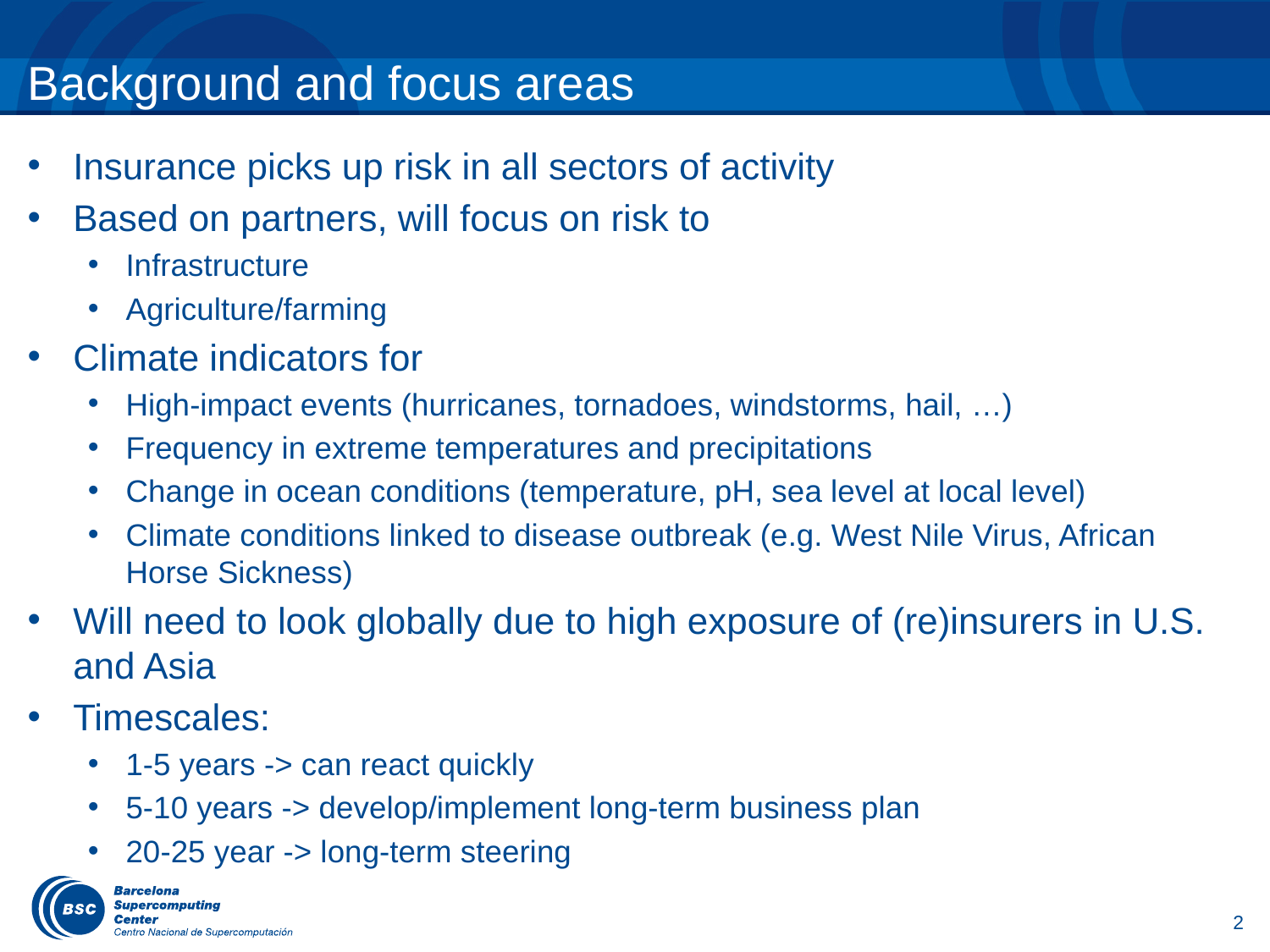

# Background and focus areas
Insurance picks up risk in all sectors of activity
Based on partners, will focus on risk to
Infrastructure
Agriculture/farming
Climate indicators for
High-impact events (hurricanes, tornadoes, windstorms, hail, …)
Frequency in extreme temperatures and precipitations
Change in ocean conditions (temperature, pH, sea level at local level)
Climate conditions linked to disease outbreak (e.g. West Nile Virus, African Horse Sickness)
Will need to look globally due to high exposure of (re)insurers in U.S. and Asia
Timescales:
1-5 years -> can react quickly
5-10 years -> develop/implement long-term business plan
20-25 year -> long-term steering
2